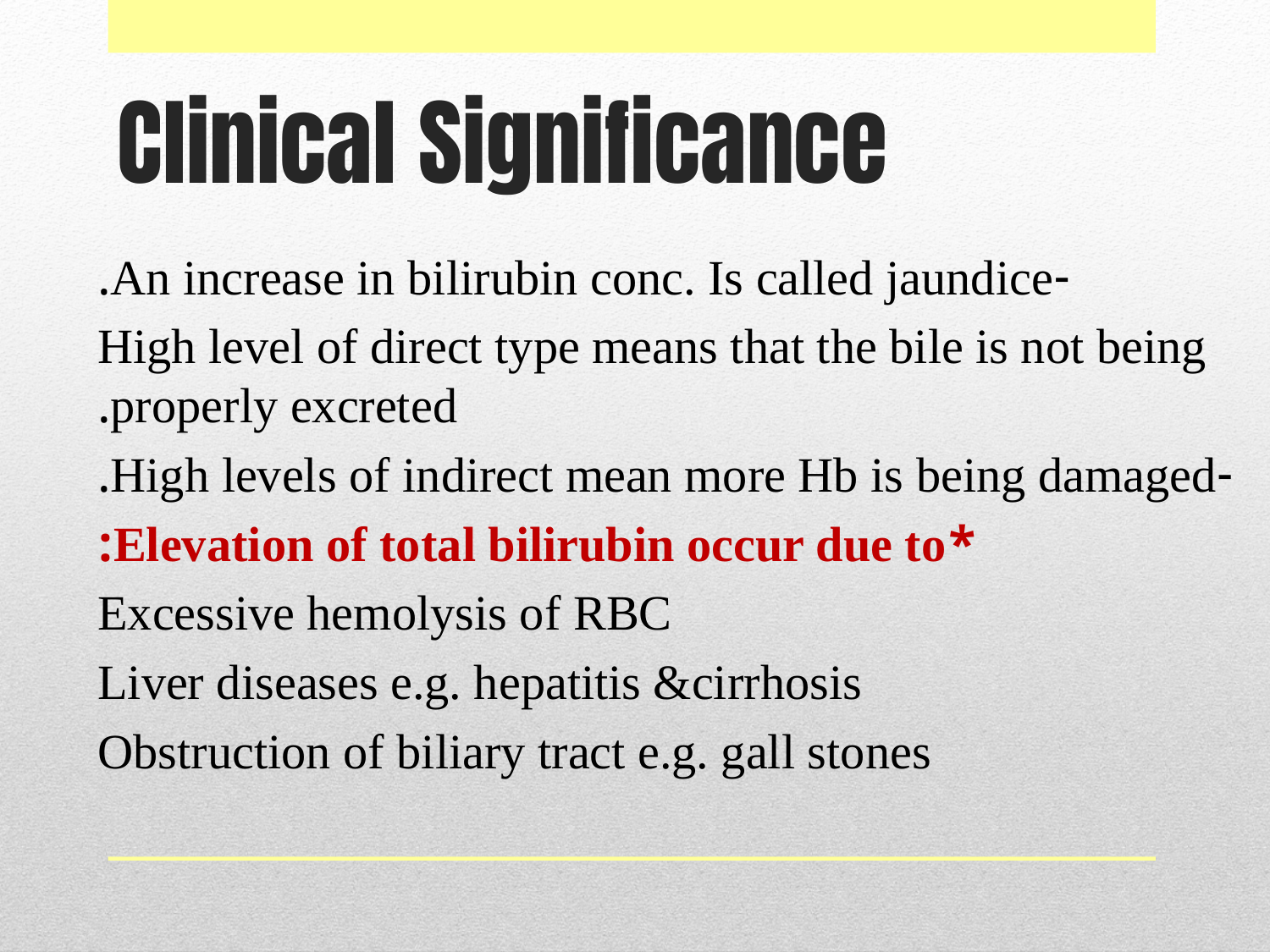

# Clinical Significance
-An increase in bilirubin conc. Is called jaundice.
High level of direct type means that the bile is not being properly excreted.
-High levels of indirect mean more Hb is being damaged.
*Elevation of total bilirubin occur due to:
Excessive hemolysis of RBC
Liver diseases e.g. hepatitis &cirrhosis
Obstruction of biliary tract e.g. gall stones